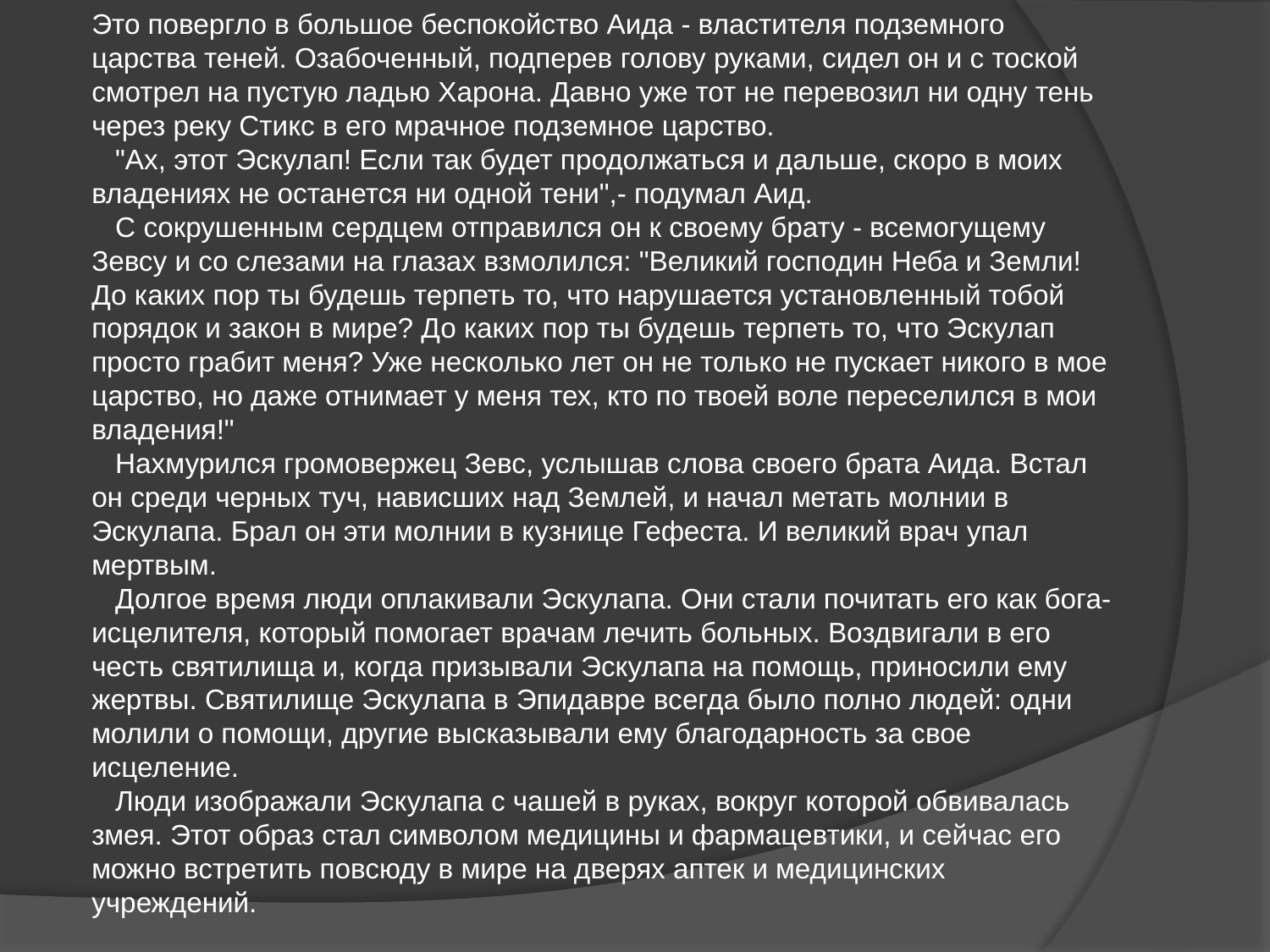

Это повергло в большое беспокойство Аида - властителя подземного царства теней. Озабоченный, подперев голову руками, сидел он и с тоской смотрел на пустую ладью Харона. Давно уже тот не перевозил ни одну тень через реку Стикс в его мрачное подземное царство.
   "Ах, этот Эскулап! Если так будет продолжаться и дальше, скоро в моих владениях не останется ни одной тени",- подумал Аид.
   С сокрушенным сердцем отправился он к своему брату - всемогущему Зевсу и со слезами на глазах взмолился: "Великий господин Неба и Земли! До каких пор ты будешь терпеть то, что нарушается установленный тобой порядок и закон в мире? До каких пор ты будешь терпеть то, что Эскулап просто грабит меня? Уже несколько лет он не только не пускает никого в мое царство, но даже отнимает у меня тех, кто по твоей воле переселился в мои владения!"
   Нахмурился громовержец Зевс, услышав слова своего брата Аида. Встал он среди черных туч, нависших над Землей, и начал метать молнии в Эскулапа. Брал он эти молнии в кузнице Гефеста. И великий врач упал мертвым.
   Долгое время люди оплакивали Эскулапа. Они стали почитать его как бога-исцелителя, который помогает врачам лечить больных. Воздвигали в его честь святилища и, когда призывали Эскулапа на помощь, приносили ему жертвы. Святилище Эскулапа в Эпидавре всегда было полно людей: одни молили о помощи, другие высказывали ему благодарность за свое исцеление.
   Люди изображали Эскулапа с чашей в руках, вокруг которой обвивалась змея. Этот образ стал символом медицины и фармацевтики, и сейчас его можно встретить повсюду в мире на дверях аптек и медицинских учреждений.